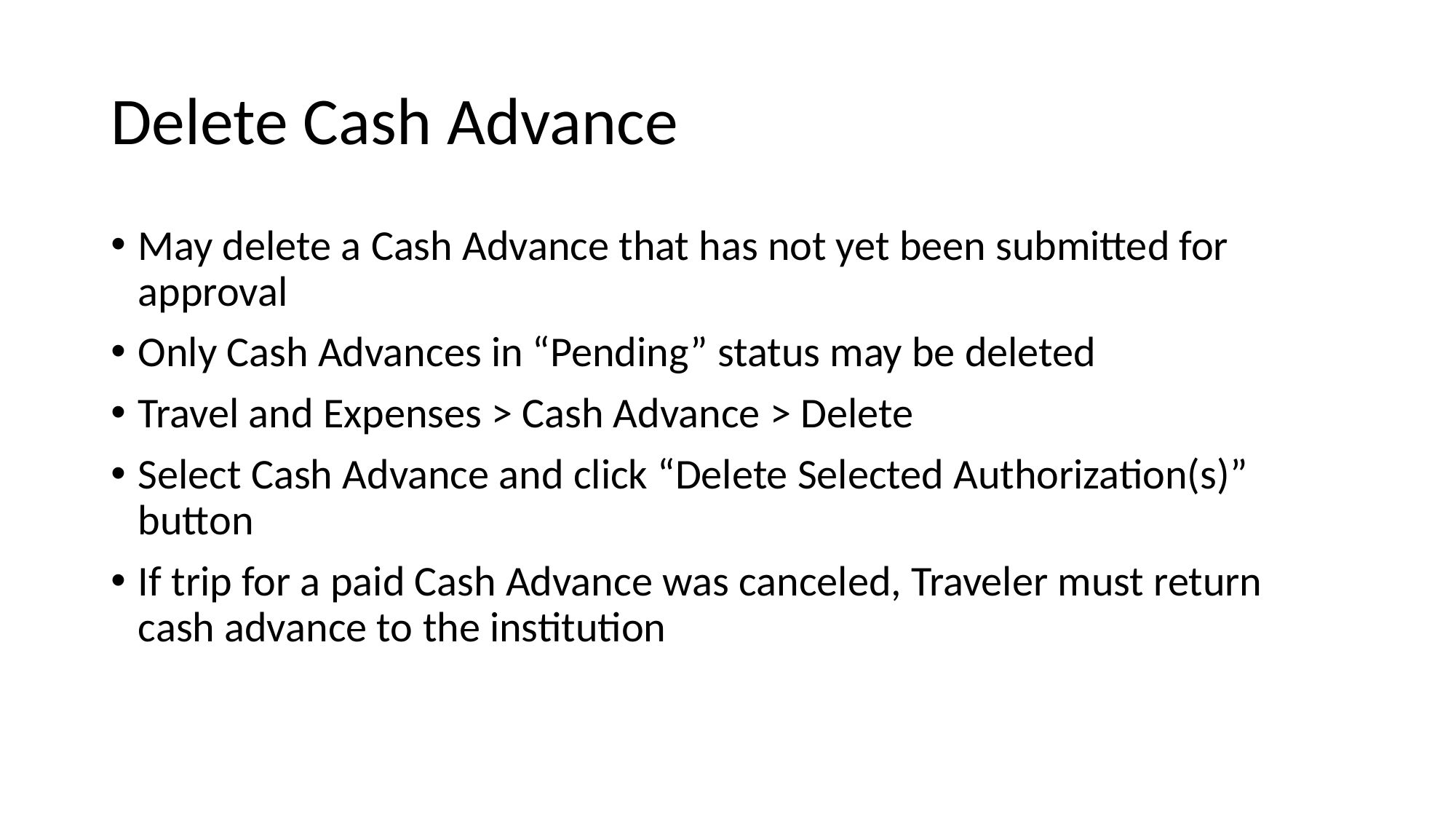

# Delete Cash Advance
May delete a Cash Advance that has not yet been submitted for approval
Only Cash Advances in “Pending” status may be deleted
Travel and Expenses > Cash Advance > Delete
Select Cash Advance and click “Delete Selected Authorization(s)” button
If trip for a paid Cash Advance was canceled, Traveler must return cash advance to the institution